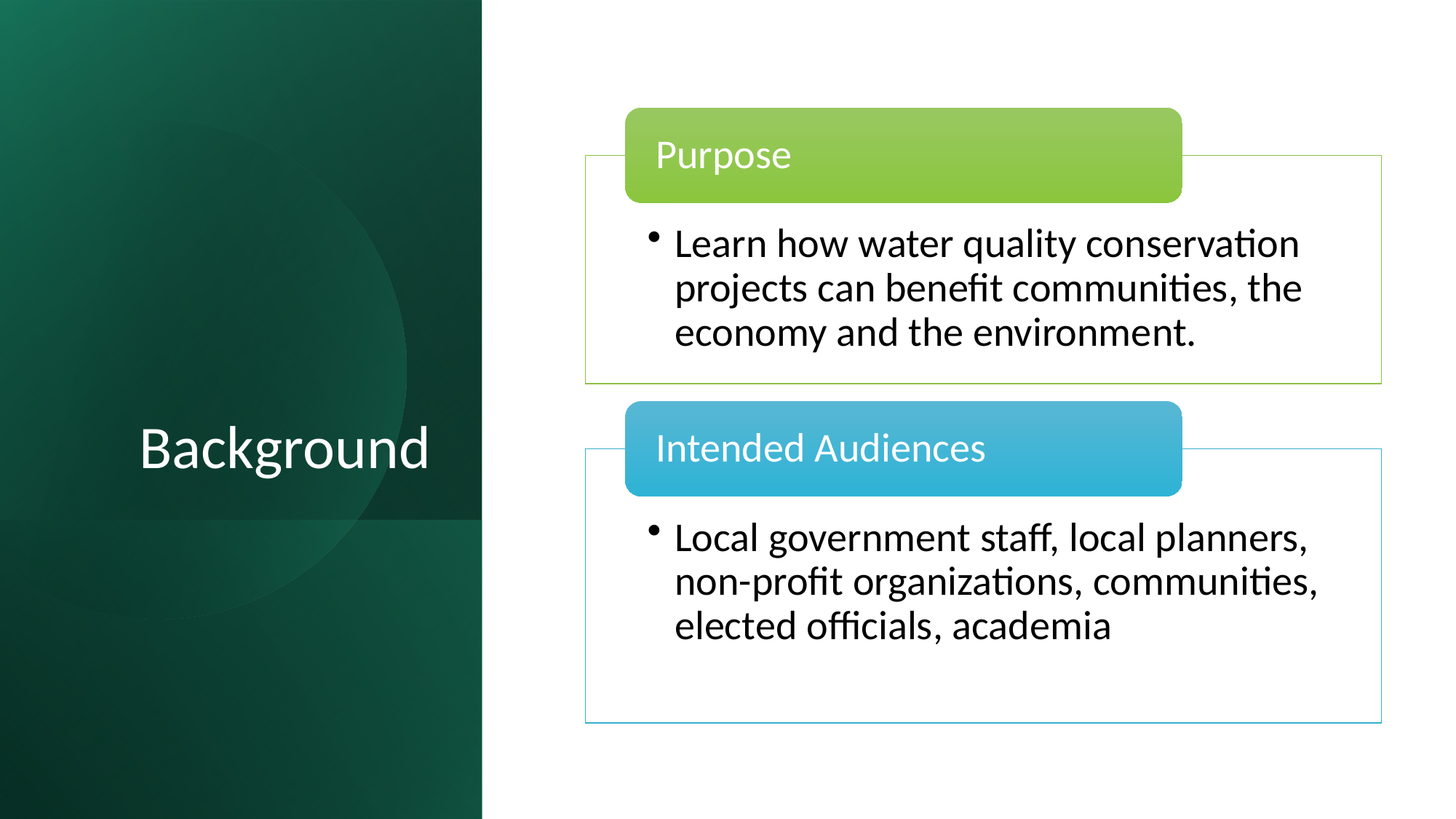

Learn how water quality conservation projects can benefit communities, the economy and the environment.
Purpose
Local government staff, local planners, non-profit organizations, communities, elected officials, academia
Intended Audiences

# Background